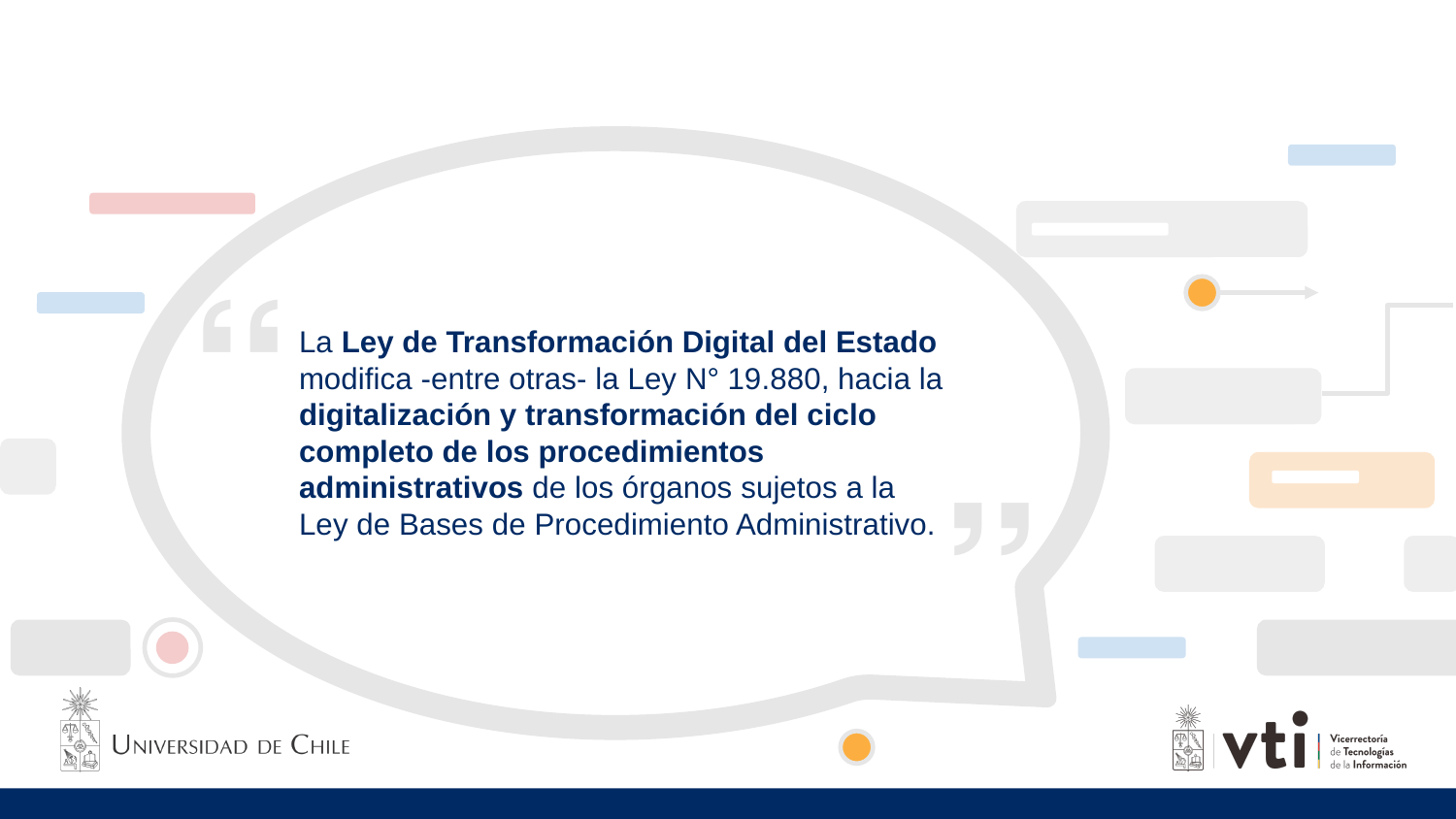

”

La Ley de Transformación Digital del Estado modifica -entre otras- la Ley N° 19.880, hacia la digitalización y transformación del ciclo completo de los procedimientos administrativos de los órganos sujetos a la Ley de Bases de Procedimiento Administrativo.

”